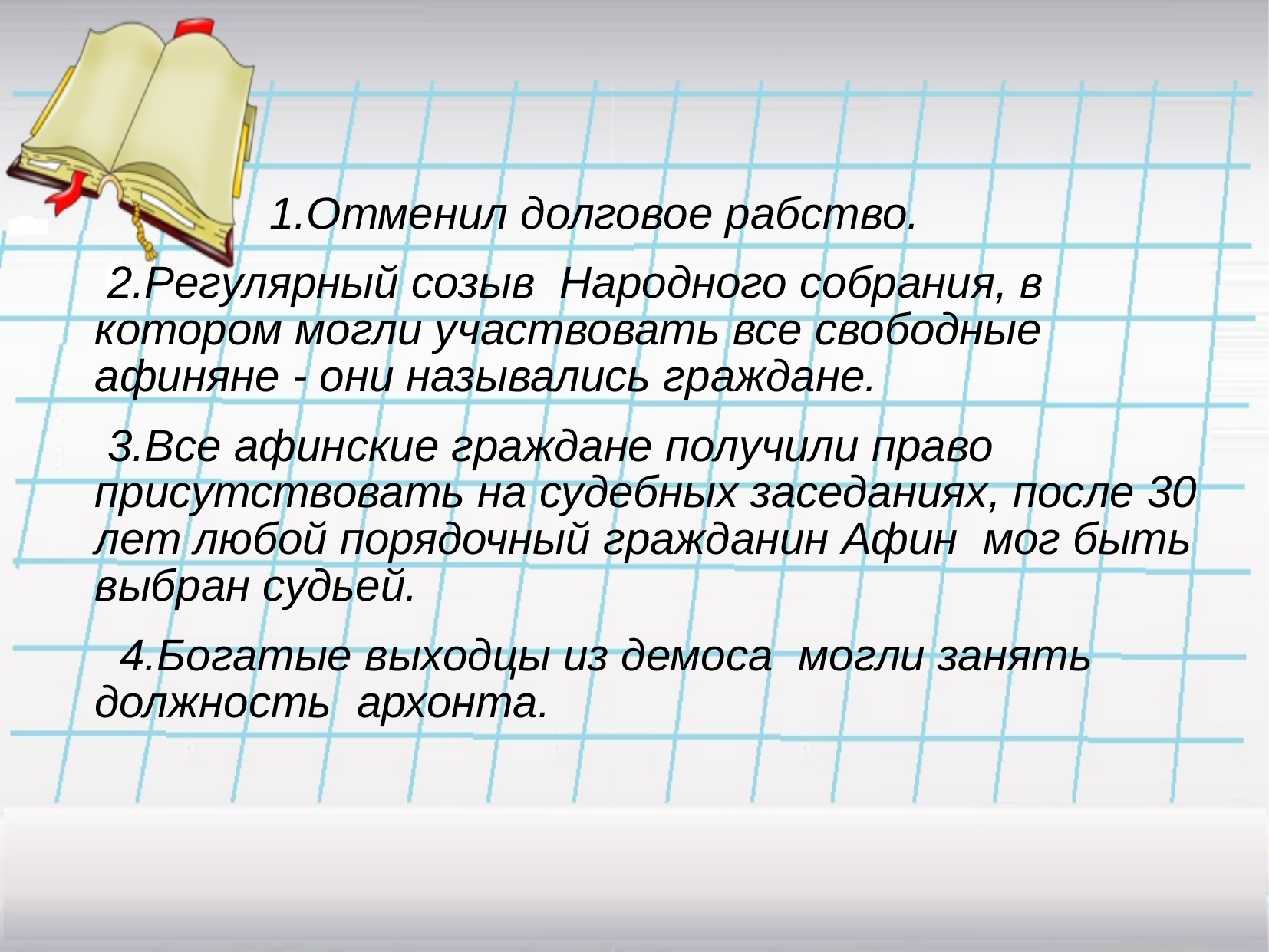

1.Отменил долговое рабство.
 2.Регулярный созыв  Народного собрания, в котором могли участвовать все свободные афиняне - они назывались граждане.
 3.Все афинские граждане получили право  присутствовать на судебных заседаниях, после 30 лет любой порядочный гражданин Афин  мог быть выбран судьей.
  4.Богатые выходцы из демоса  могли занять должность  архонта.